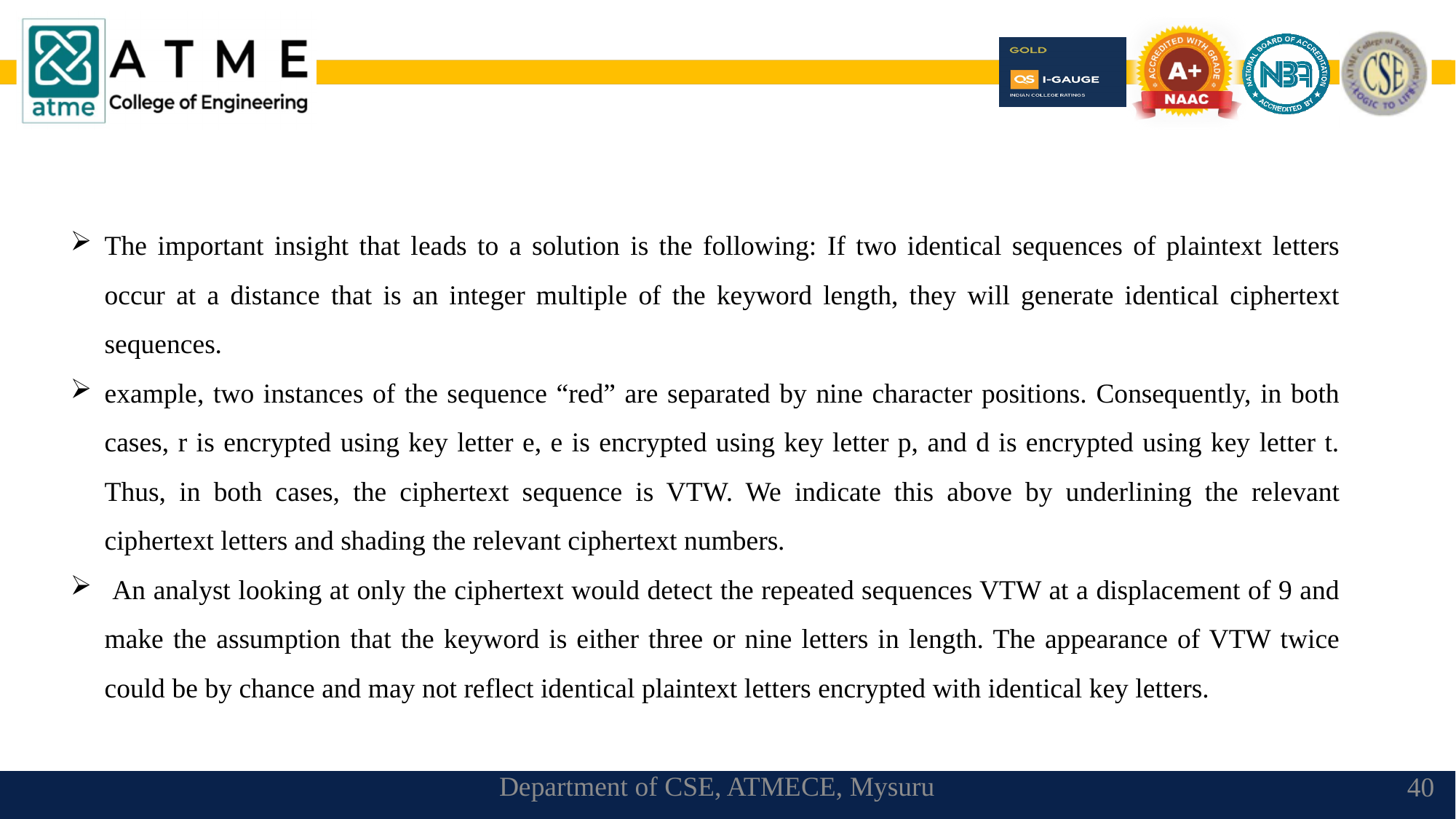

The important insight that leads to a solution is the following: If two identical sequences of plaintext letters occur at a distance that is an integer multiple of the keyword length, they will generate identical ciphertext sequences.
example, two instances of the sequence “red” are separated by nine character positions. Consequently, in both cases, r is encrypted using key letter e, e is encrypted using key letter p, and d is encrypted using key letter t. Thus, in both cases, the ciphertext sequence is VTW. We indicate this above by underlining the relevant ciphertext letters and shading the relevant ciphertext numbers.
 An analyst looking at only the ciphertext would detect the repeated sequences VTW at a displacement of 9 and make the assumption that the keyword is either three or nine letters in length. The appearance of VTW twice could be by chance and may not reflect identical plaintext letters encrypted with identical key letters.
Department of CSE, ATMECE, Mysuru
40